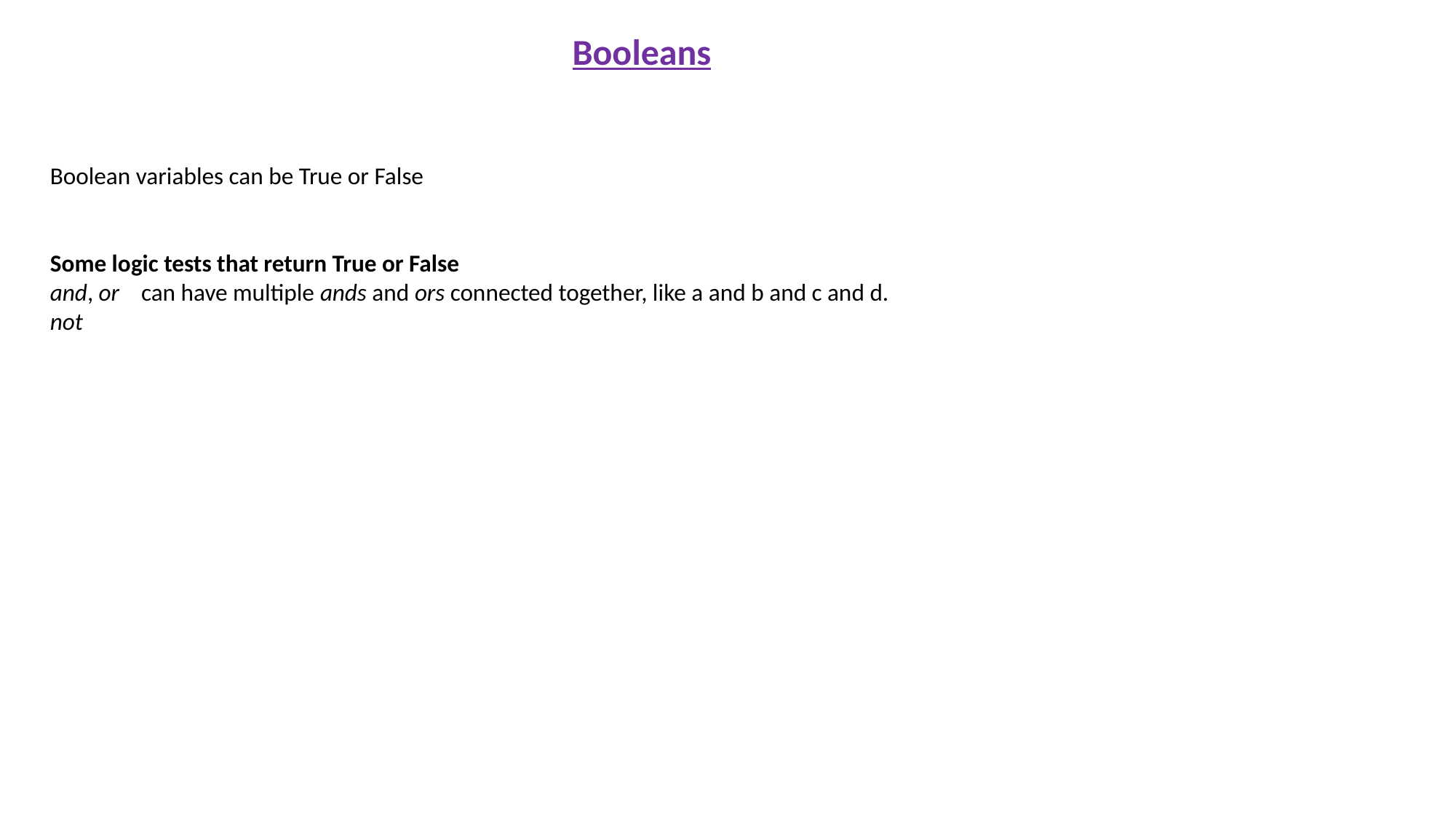

Booleans
Boolean variables can be True or False
Some logic tests that return True or False
and, or    can have multiple ands and ors connected together, like a and b and c and d.
not